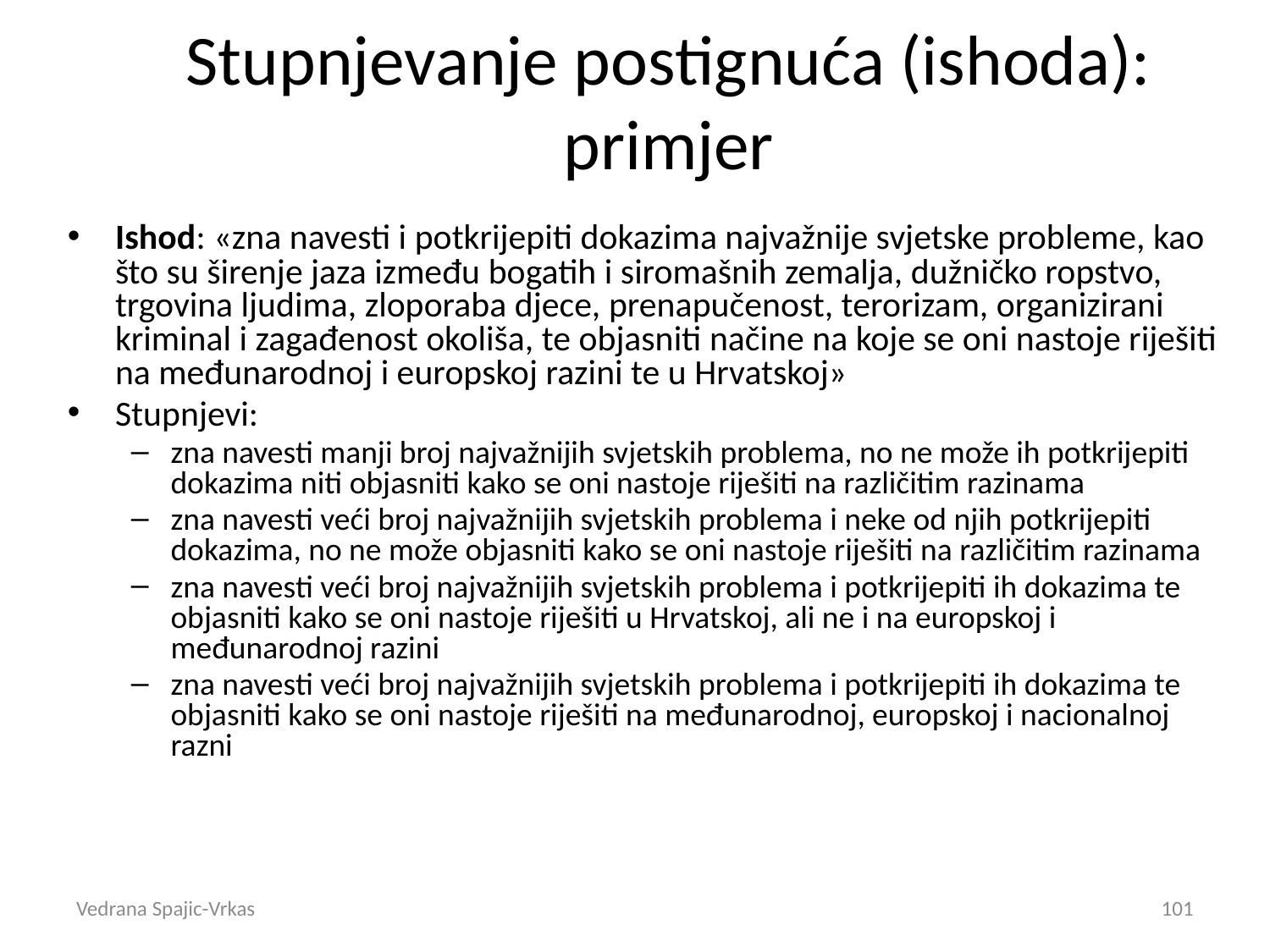

# Stupnjevanje postignuća (ishoda): primjer
Ishod: «zna navesti i potkrijepiti dokazima najvažnije svjetske probleme, kao što su širenje jaza između bogatih i siromašnih zemalja, dužničko ropstvo, trgovina ljudima, zloporaba djece, prenapučenost, terorizam, organizirani kriminal i zagađenost okoliša, te objasniti načine na koje se oni nastoje riješiti na međunarodnoj i europskoj razini te u Hrvatskoj»
Stupnjevi:
zna navesti manji broj najvažnijih svjetskih problema, no ne može ih potkrijepiti dokazima niti objasniti kako se oni nastoje riješiti na različitim razinama
zna navesti veći broj najvažnijih svjetskih problema i neke od njih potkrijepiti dokazima, no ne može objasniti kako se oni nastoje riješiti na različitim razinama
zna navesti veći broj najvažnijih svjetskih problema i potkrijepiti ih dokazima te objasniti kako se oni nastoje riješiti u Hrvatskoj, ali ne i na europskoj i međunarodnoj razini
zna navesti veći broj najvažnijih svjetskih problema i potkrijepiti ih dokazima te objasniti kako se oni nastoje riješiti na međunarodnoj, europskoj i nacionalnoj razni
Vedrana Spajic-Vrkas
101